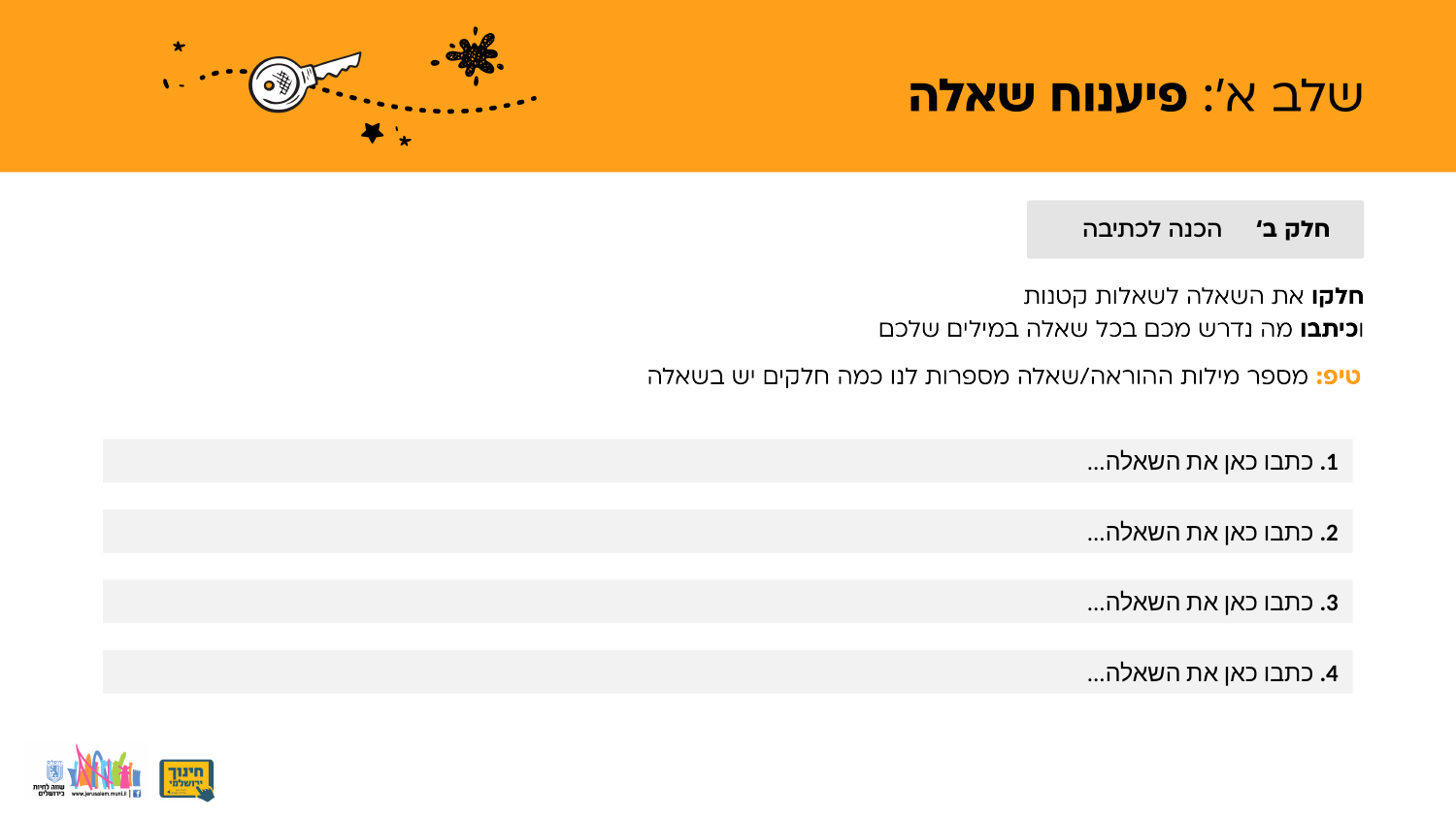

1. כתבו כאן את השאלה...
2. כתבו כאן את השאלה...
3. כתבו כאן את השאלה...
4. כתבו כאן את השאלה...